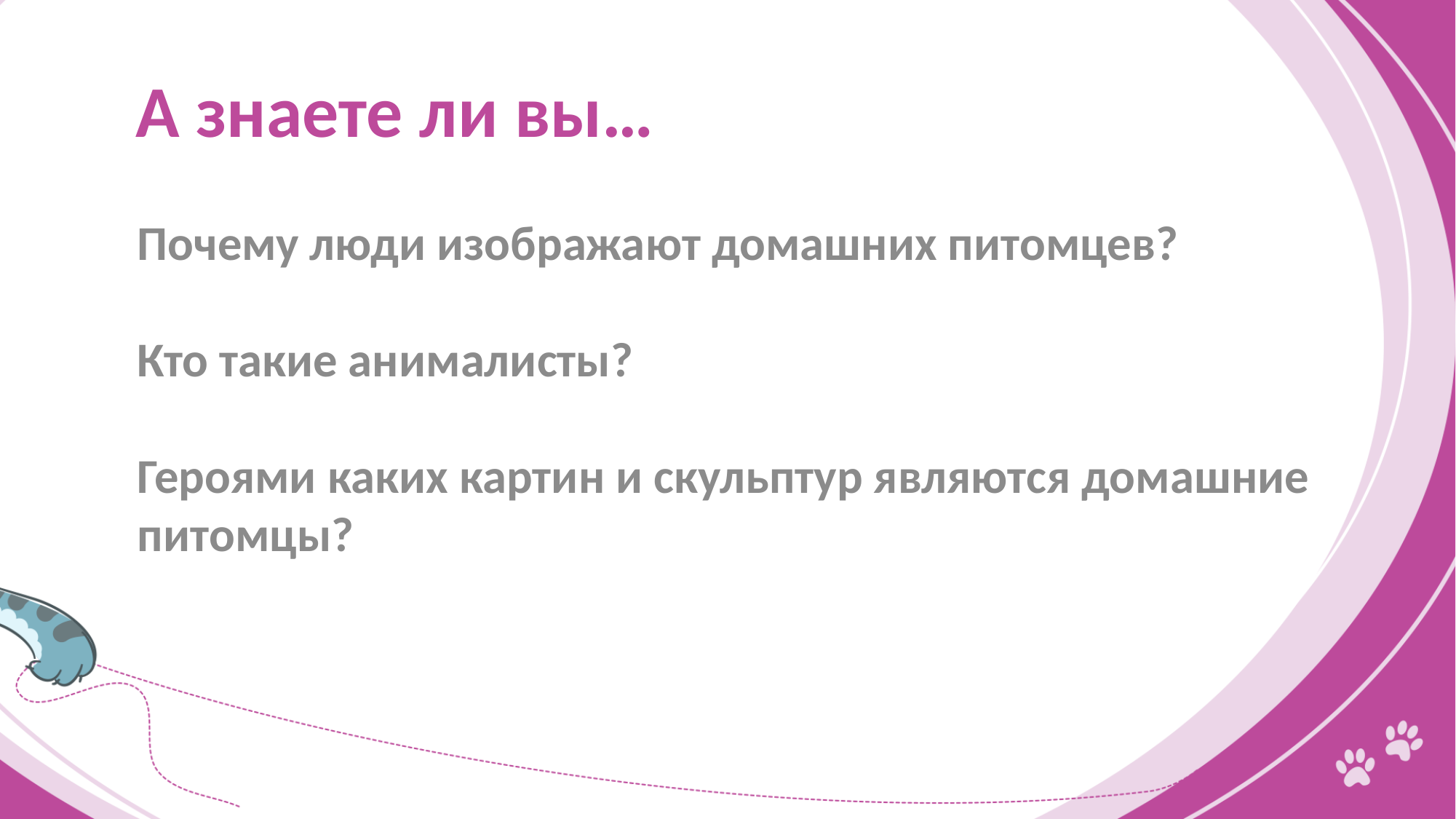

# А знаете ли вы…
Почему люди изображают домашних питомцев?

Кто такие анималисты?

Героями каких картин и скульптур являются домашние питомцы?